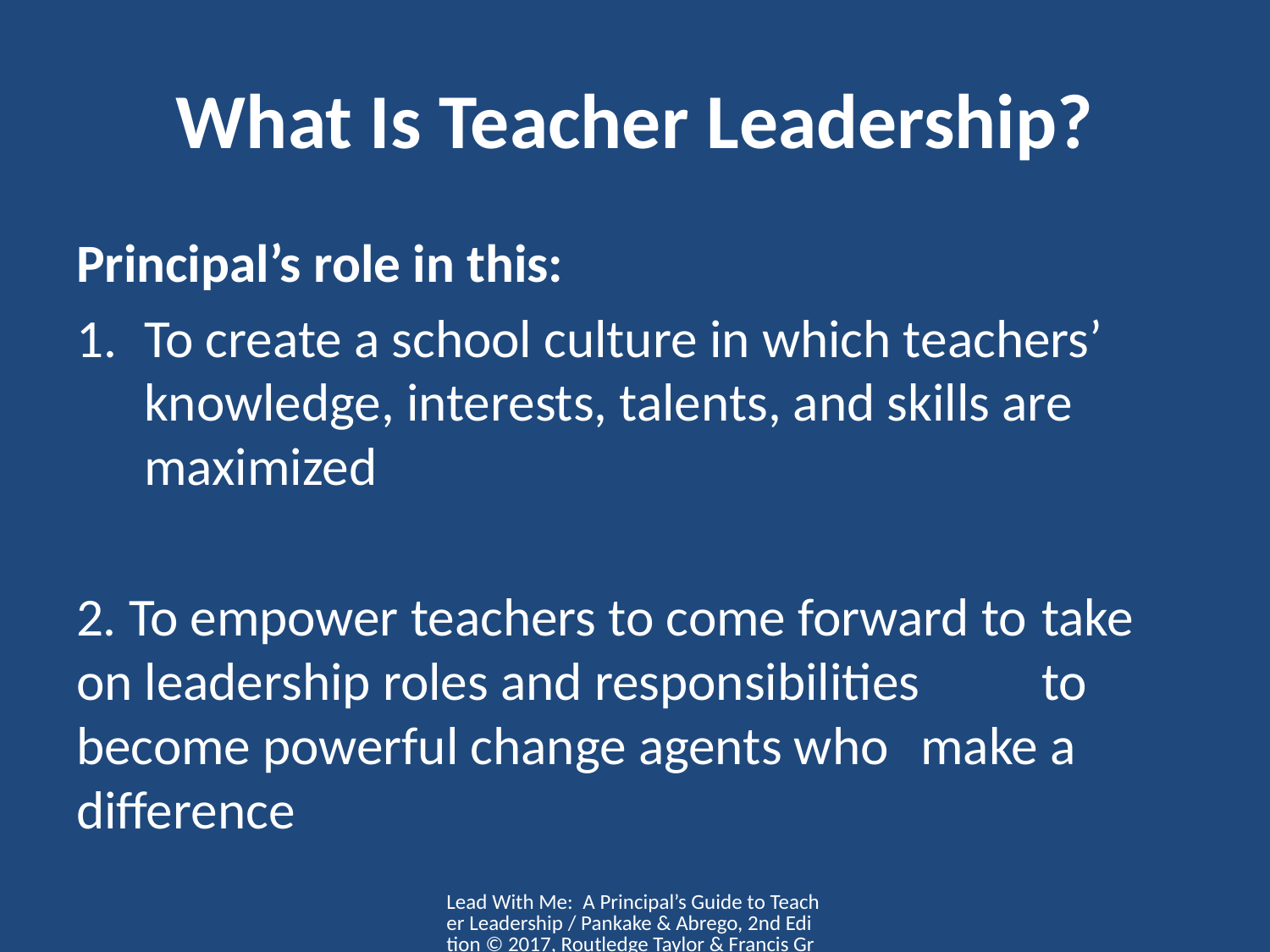

# What Is Teacher Leadership?
Principal’s role in this:
To create a school culture in which teachers’ knowledge, interests, talents, and skills are maximized

2. To empower teachers to come forward to 	take on leadership roles and responsibilities 	to become powerful change agents who 	make a difference

Lead With Me:  A Principal’s Guide to Teacher Leadership / Pankake & Abrego, 2nd Edition © 2017, Routledge Taylor & Francis Group